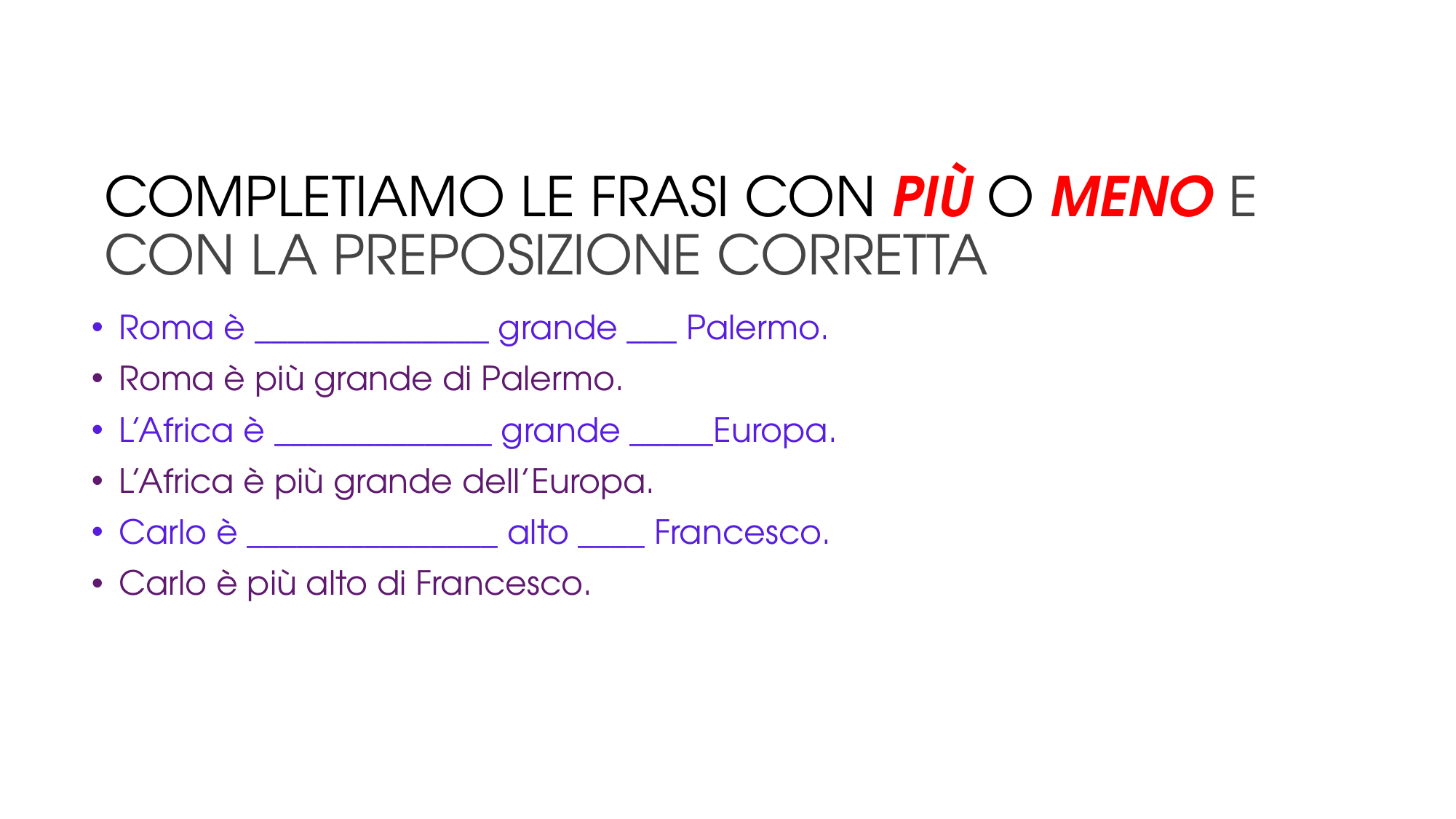

# Completiamo le frasi con più o meno e con la preposizione corretta
Roma è ______________ grande ___ Palermo.
Roma è più grande di Palermo.
L’Africa è _____________ grande _____Europa.
L’Africa è più grande dell’Europa.
Carlo è _______________ alto ____ Francesco.
Carlo è più alto di Francesco.